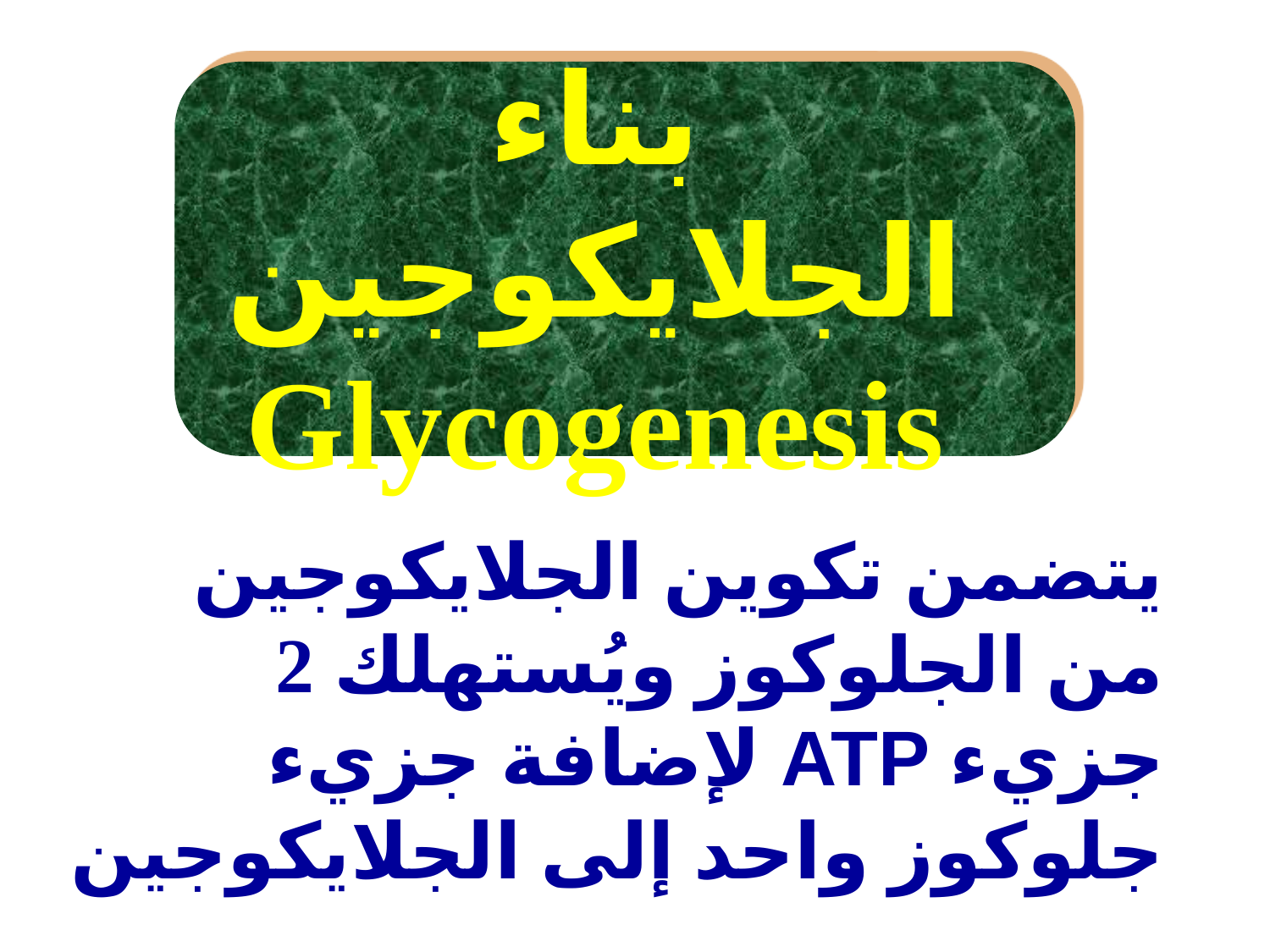

# بناء الجلايكوجين Glycogenesis
يتضمن تكوين الجلايكوجين من الجلوكوز ويُستهلك 2 جزيء ATP لإضافة جزيء جلوكوز واحد إلى الجلايكوجين